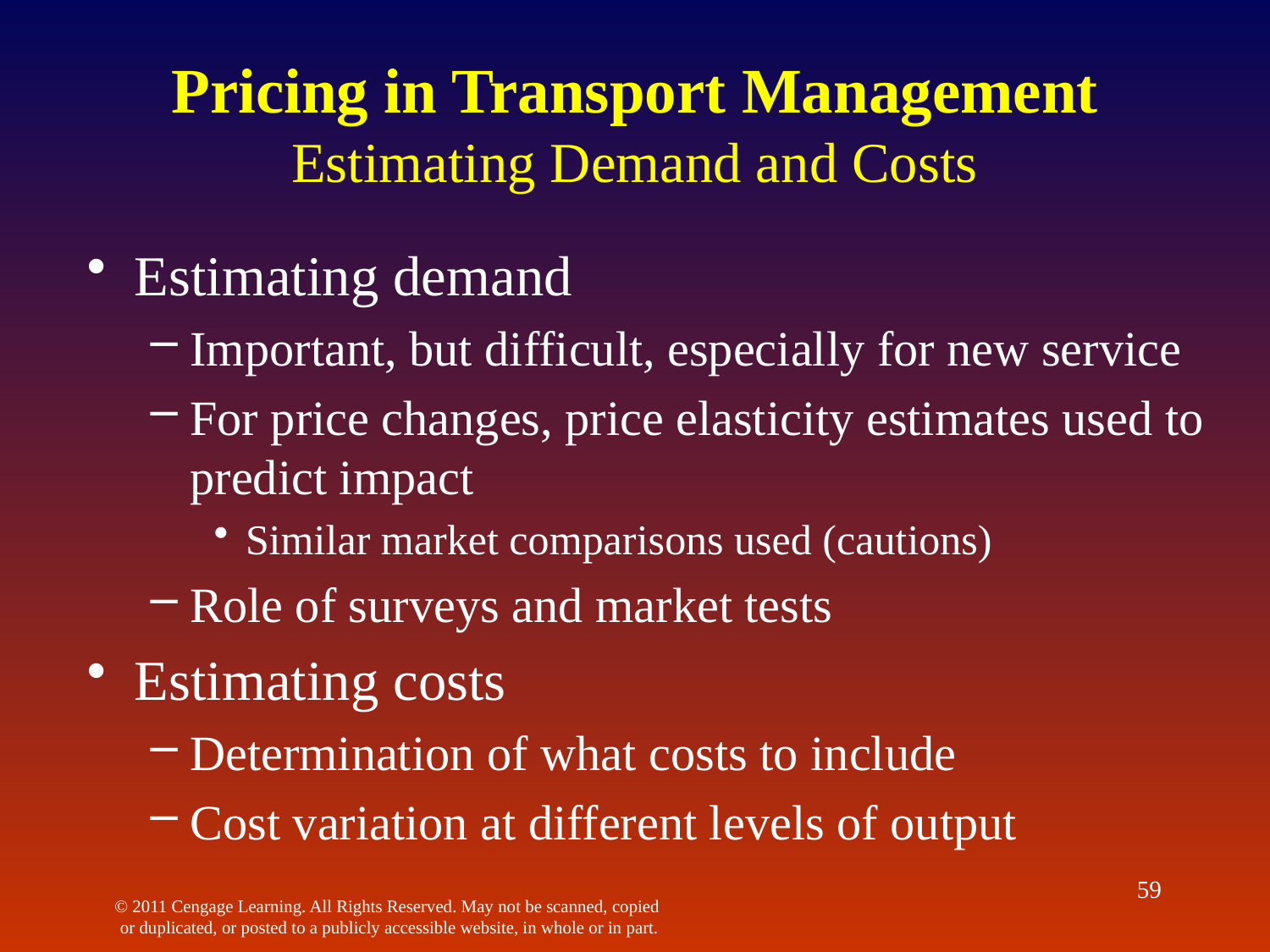

# Pricing in Transport Management Estimating Demand and Costs
Estimating demand
Important, but difficult, especially for new service
For price changes, price elasticity estimates used to predict impact
Similar market comparisons used (cautions)
Role of surveys and market tests
Estimating costs
Determination of what costs to include
Cost variation at different levels of output
59
© 2011 Cengage Learning. All Rights Reserved. May not be scanned, copied   or duplicated, or posted to a publicly accessible website, in whole or in part.